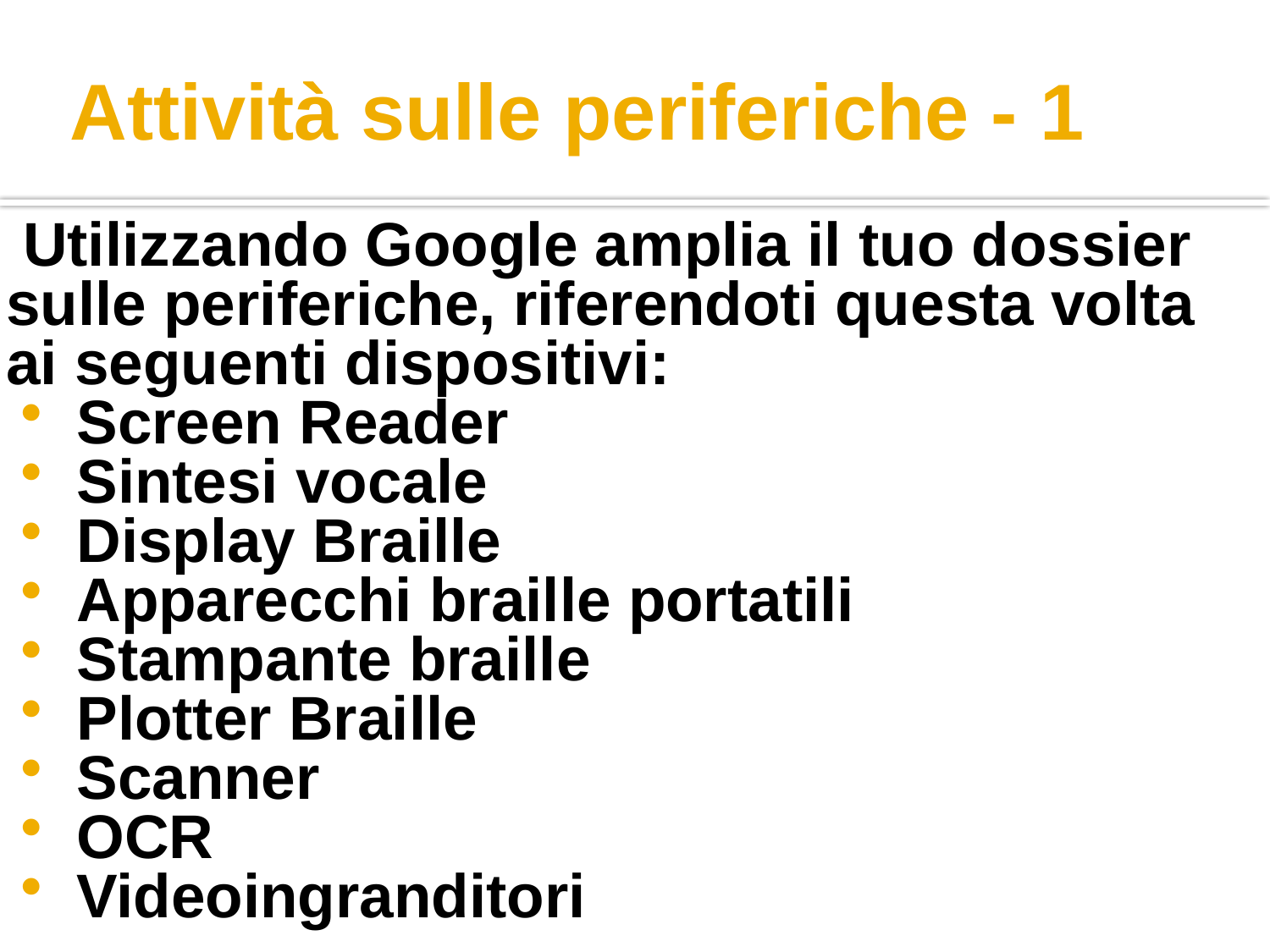

# Attività sulle periferiche - 1
Utilizzando Google amplia il tuo dossier sulle periferiche, riferendoti questa volta ai seguenti dispositivi:
Screen Reader
Sintesi vocale
Display Braille
Apparecchi braille portatili
Stampante braille
Plotter Braille
Scanner
OCR
Videoingranditori